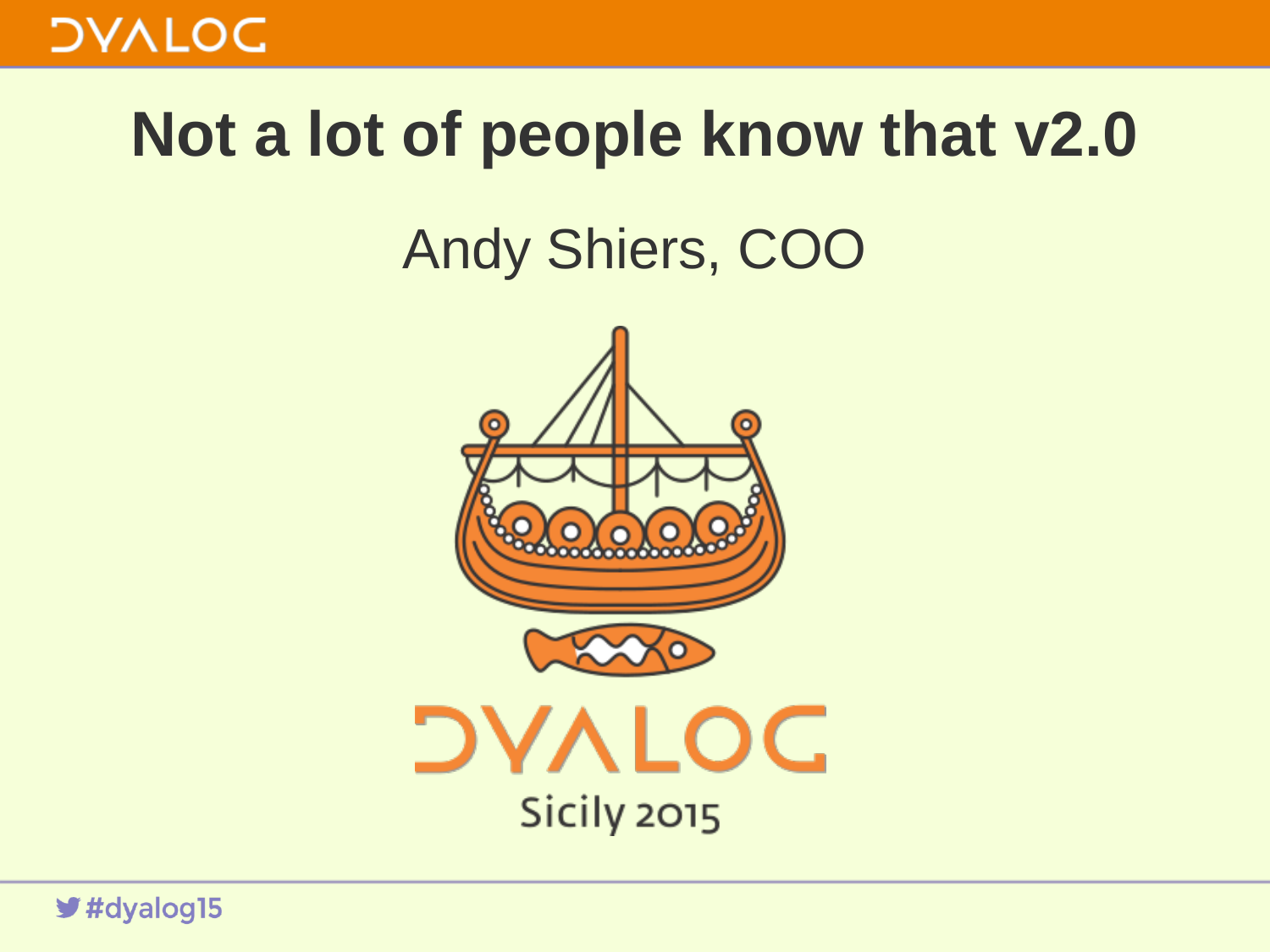

# Not a lot of people know that v2.0
Andy Shiers, COO